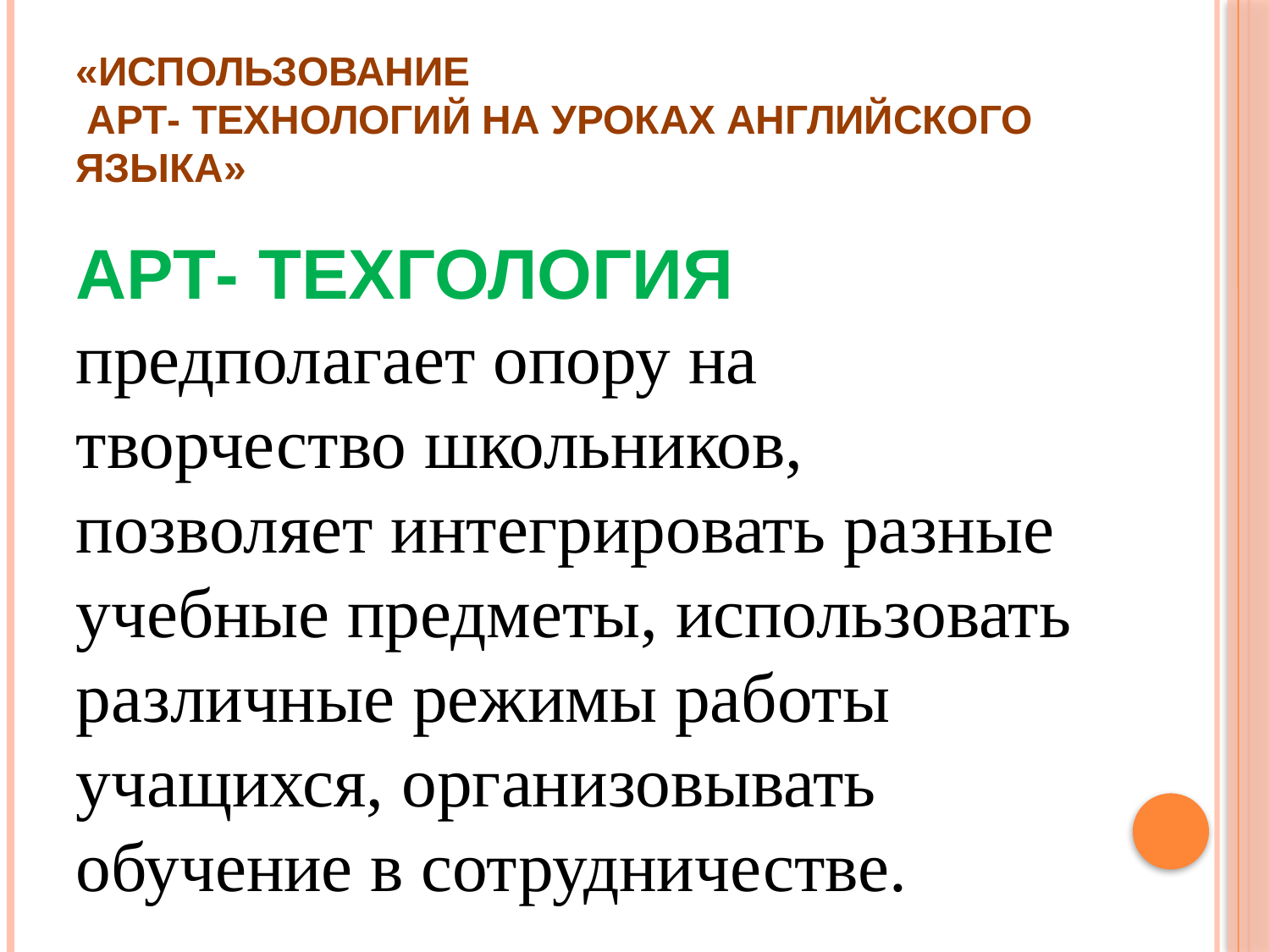

# «Использование арт- технологий на уроках английского языка»
АРТ- ТЕХГОЛОГИЯ предполагает опору на творчество школьников, позволяет интегрировать разные учебные предметы, использовать различные режимы работы учащихся, организовывать обучение в сотрудничестве.